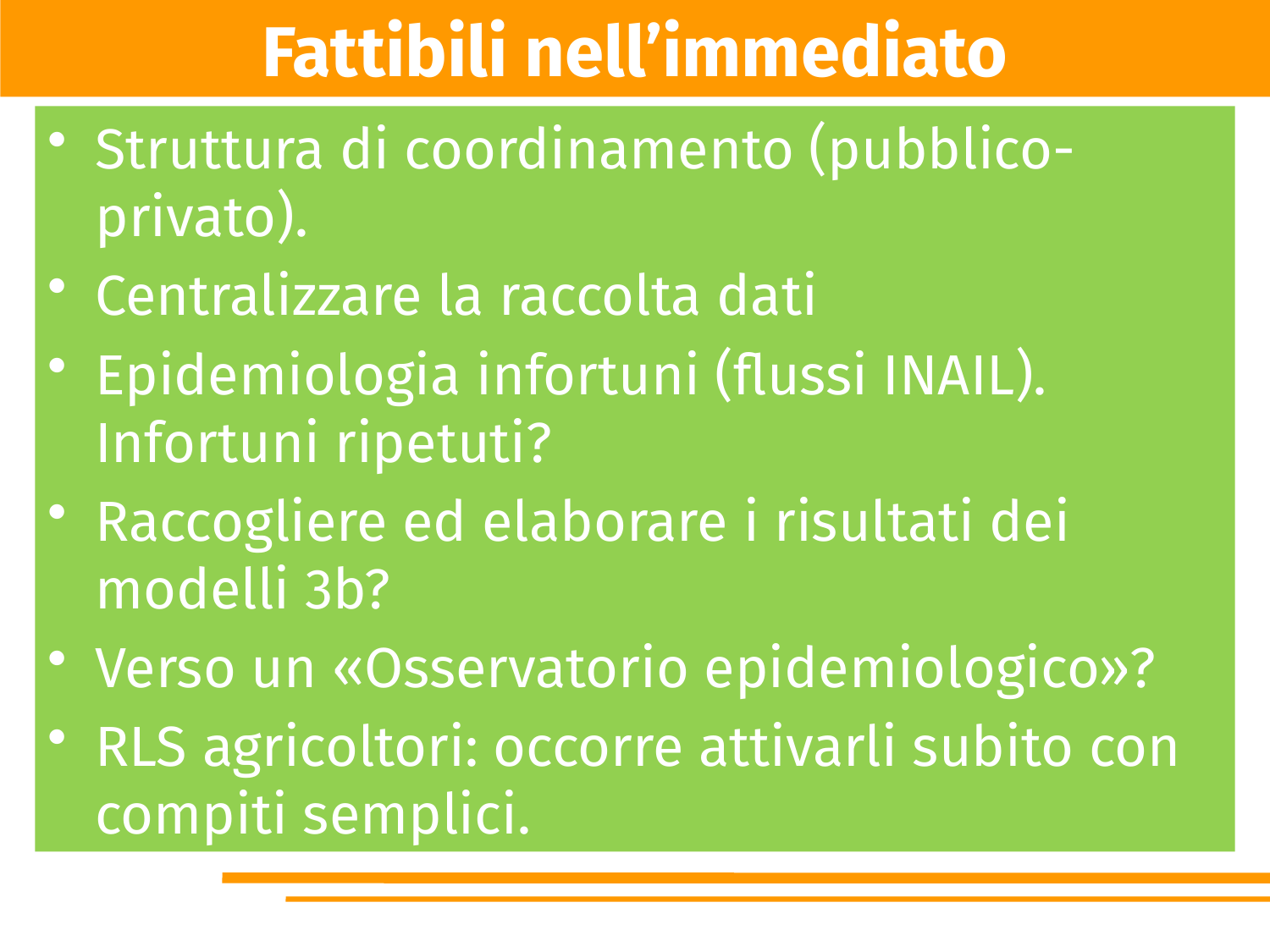

Fattibili nell’immediato
Struttura di coordinamento (pubblico-privato).
Centralizzare la raccolta dati
Epidemiologia infortuni (flussi INAIL). Infortuni ripetuti?
Raccogliere ed elaborare i risultati dei modelli 3b?
Verso un «Osservatorio epidemiologico»?
RLS agricoltori: occorre attivarli subito con compiti semplici.